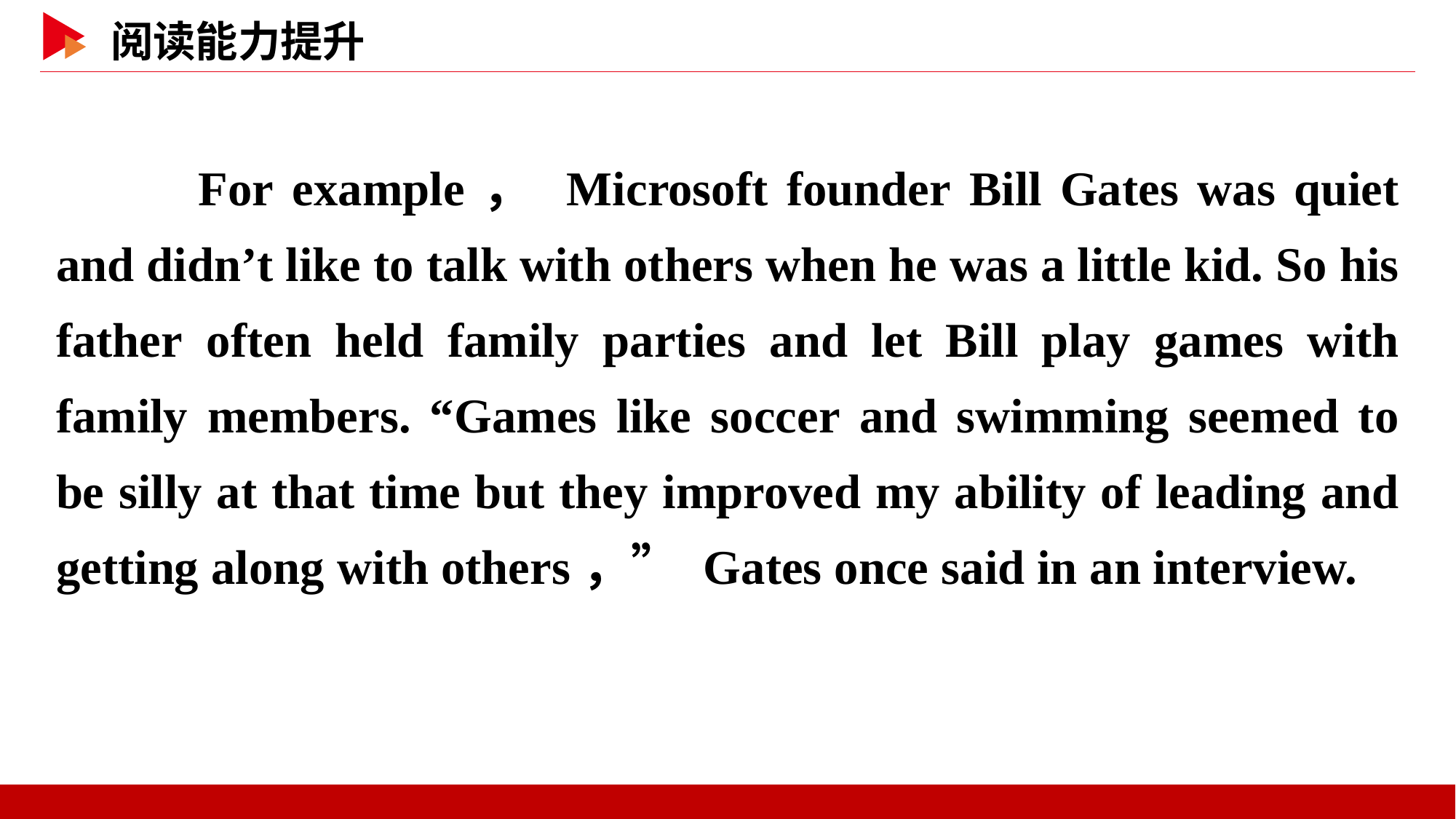

For example， Microsoft founder Bill Gates was quiet and didn’t like to talk with others when he was a little kid. So his father often held family parties and let Bill play games with family members. “Games like soccer and swimming seemed to be silly at that time but they improved my ability of leading and getting along with others，” Gates once said in an interview.